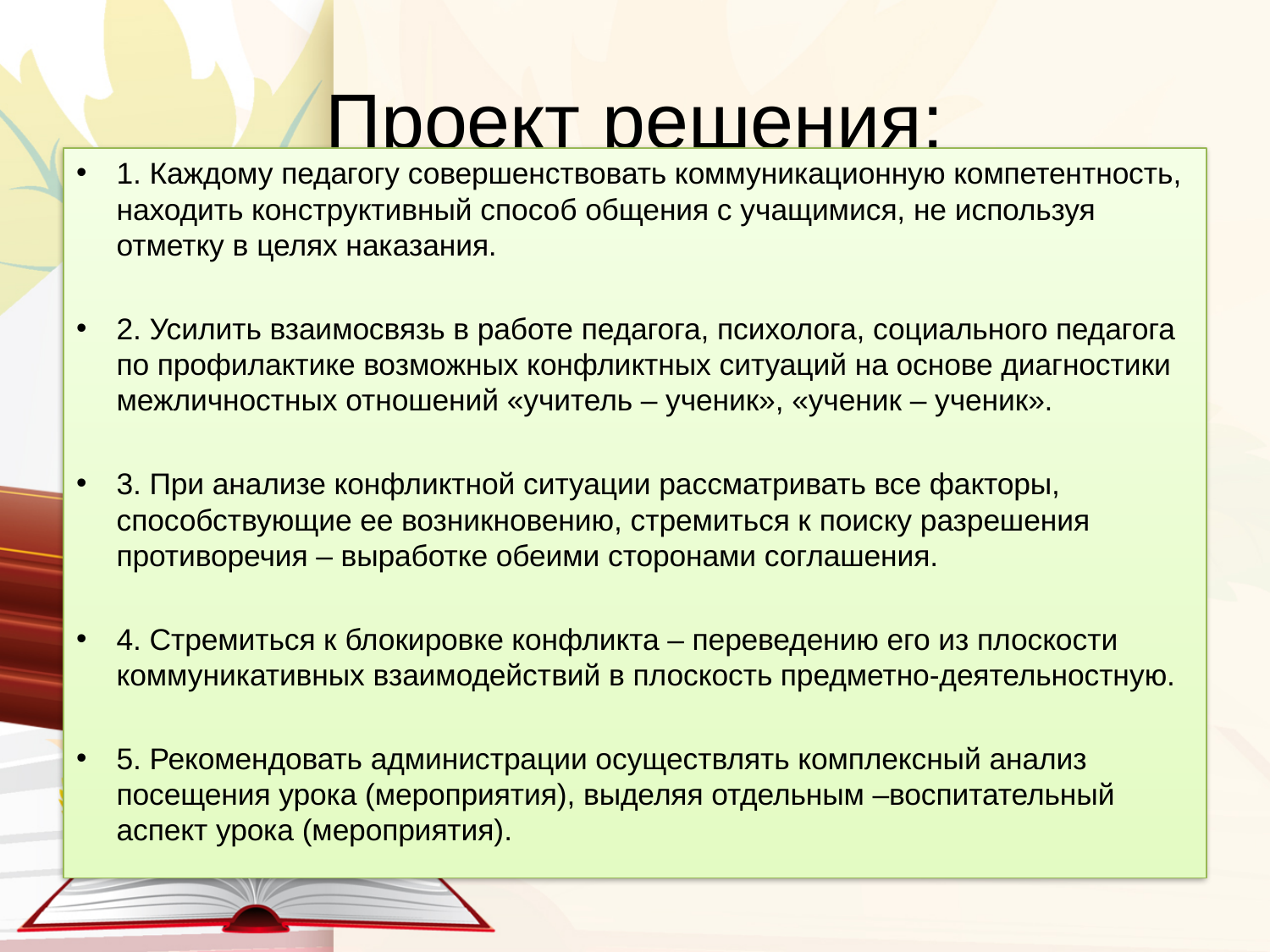

# Проект решения:
1. Каждому педагогу совершенствовать коммуникационную компетентность, находить конструктивный способ общения с учащимися, не используя отметку в целях наказания.

2. Усилить взаимосвязь в работе педагога, психолога, социального педагога по профилактике возможных конфликтных ситуаций на основе диагностики межличностных отношений «учитель – ученик», «ученик – ученик».

3. При анализе конфликтной ситуации рассматривать все факторы, способствующие ее возникновению, стремиться к поиску разрешения противоречия – выработке обеими сторонами соглашения.

4. Стремиться к блокировке конфликта – переведению его из плоскости коммуникативных взаимодействий в плоскость предметно-деятельностную.

5. Рекомендовать администрации осуществлять комплексный анализ посещения урока (мероприятия), выделяя отдельным –воспитательный аспект урока (мероприятия).